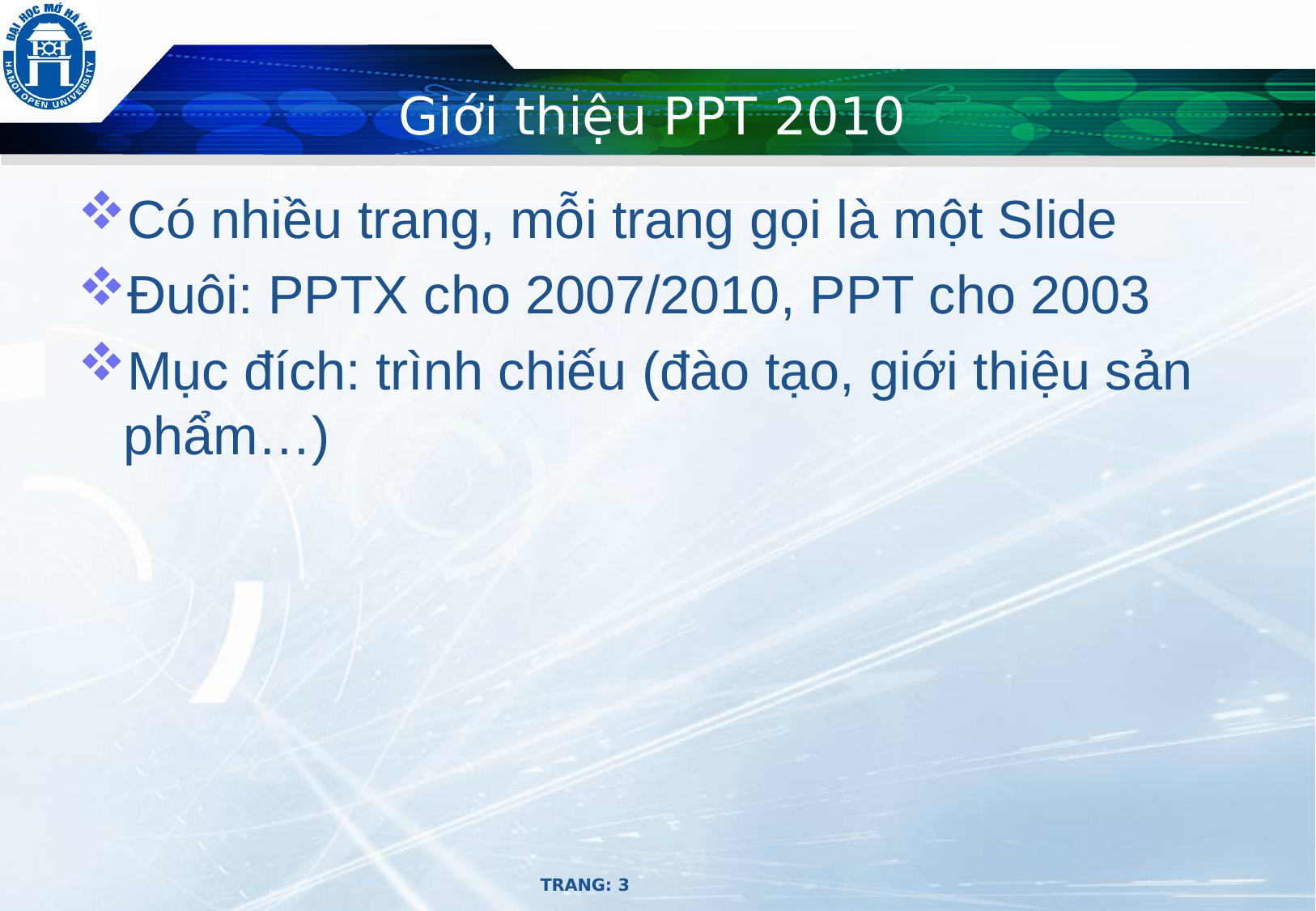

# Giới thiệu PPT 2010
Có nhiều trang, mỗi trang gọi là một Slide
Đuôi: PPTX cho 2007/2010, PPT cho 2003
Mục đích: trình chiếu (đào tạo, giới thiệu sản phẩm…)

TRANG: 3